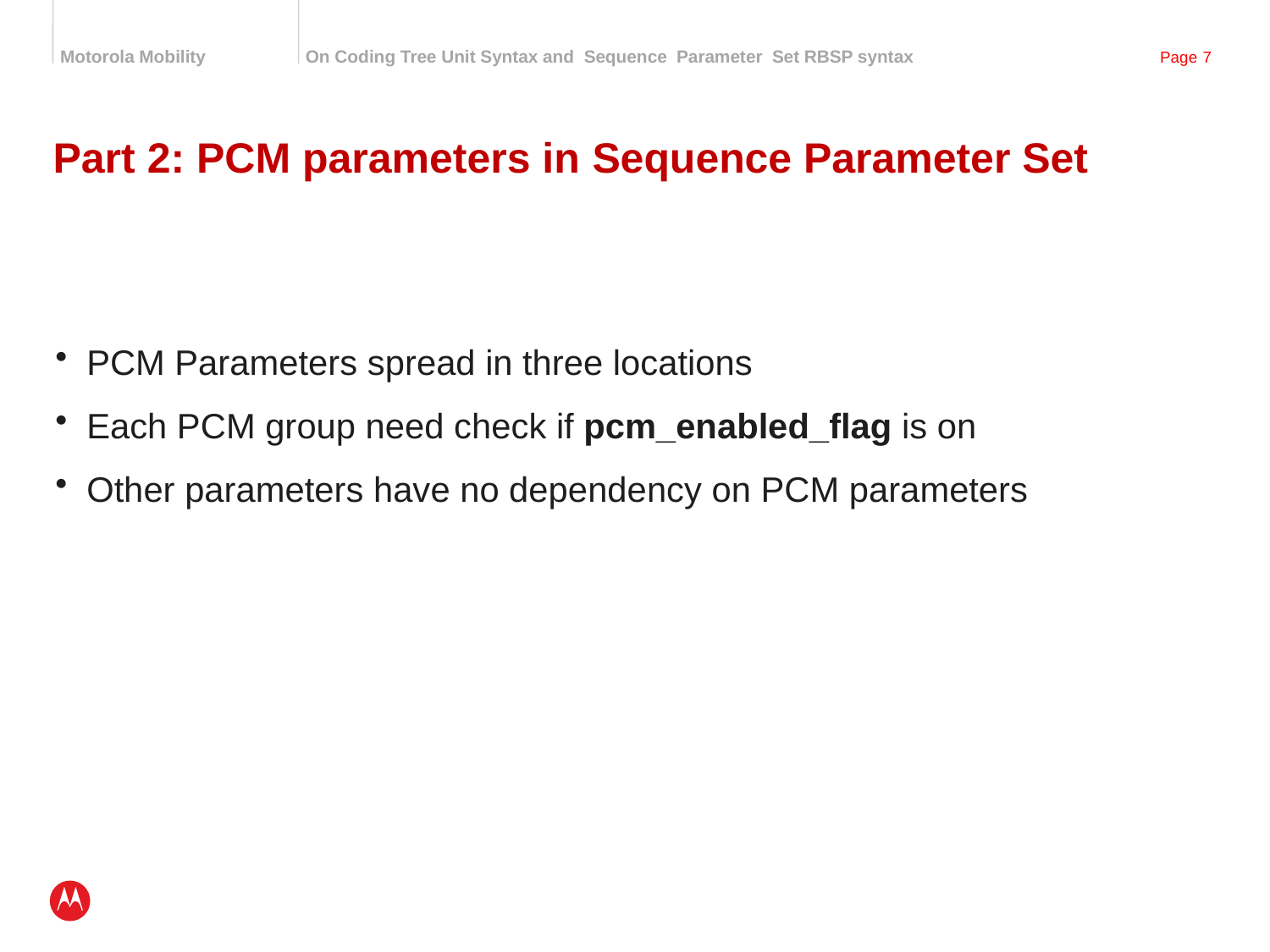

# Part 2: PCM parameters in Sequence Parameter Set

PCM Parameters spread in three locations
Each PCM group need check if pcm_enabled_flag is on
Other parameters have no dependency on PCM parameters